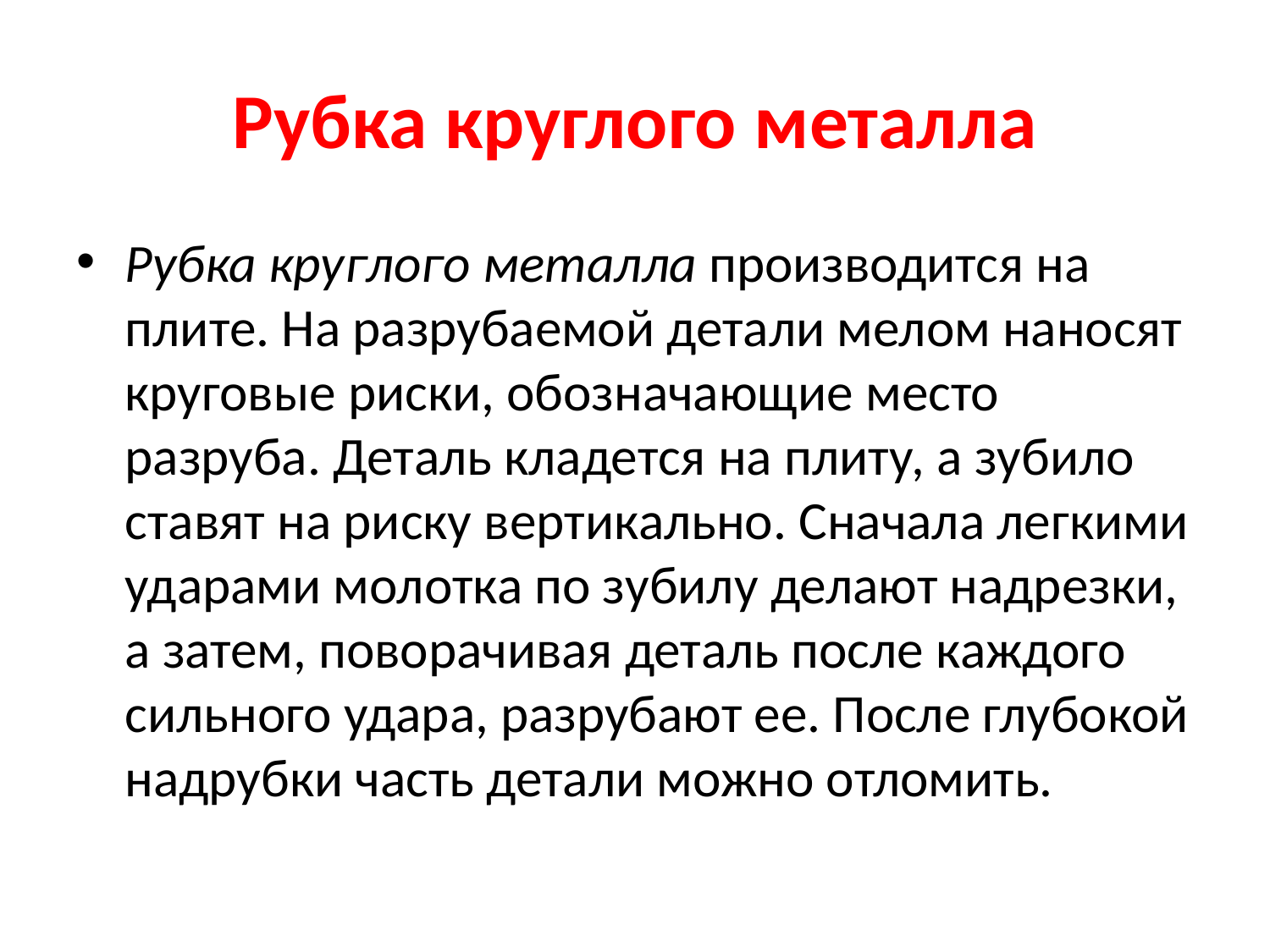

# Рубка круглого металла
Рубка круглого металла производится на плите. На разрубаемой детали мелом наносят круговые риски, обозначающие место разруба. Деталь кладется на плиту, а зубило ставят на риску вертикально. Сначала легкими ударами молотка по зубилу делают надрезки, а затем, поворачивая деталь после каждого сильного удара, разрубают ее. После глубокой надрубки часть детали можно отломить.